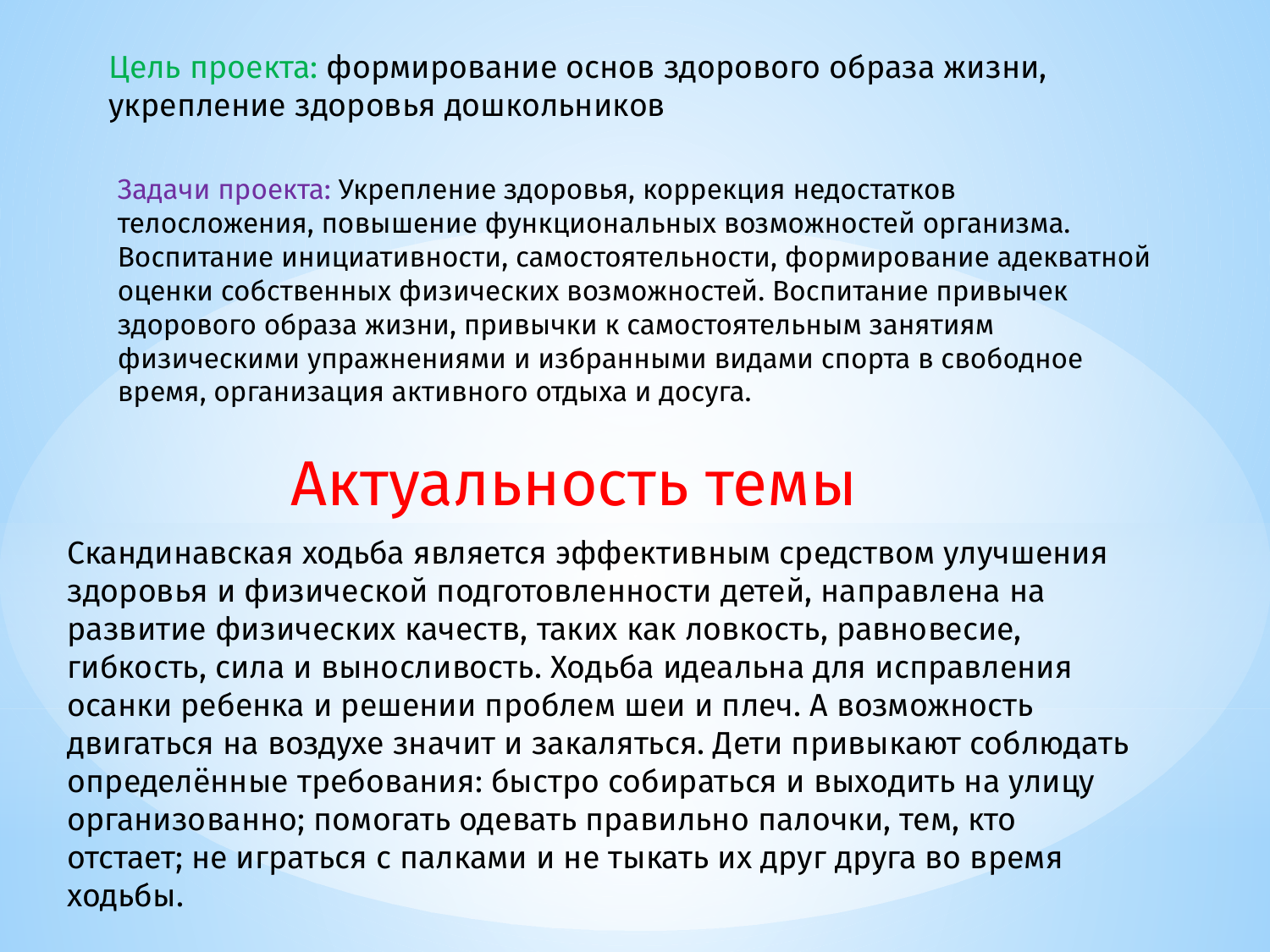

Цель проекта: формирование основ здорового образа жизни,
укрепление здоровья дошкольников

Задачи проекта: Укрепление здоровья, коррекция недостатков телосложения, повышение функциональных возможностей организма. Воспитание инициативности, самостоятельности, формирование адекватной оценки собственных физических возможностей. Воспитание привычек здорового образа жизни, привычки к самостоятельным занятиям физическими упражнениями и избранными видами спорта в свободное время, организация активного отдыха и досуга.
Актуальность темы
Скандинавская ходьба является эффективным средством улучшения здоровья и физической подготовленности детей, направлена на развитие физических качеств, таких как ловкость, равновесие, гибкость, сила и выносливость. Ходьба идеальна для исправления осанки ребенка и решении проблем шеи и плеч. А возможность двигаться на воздухе значит и закаляться. Дети привыкают соблюдать определённые требования: быстро собираться и выходить на улицу организованно; помогать одевать правильно палочки, тем, кто отстает; не играться с палками и не тыкать их друг друга во время ходьбы.